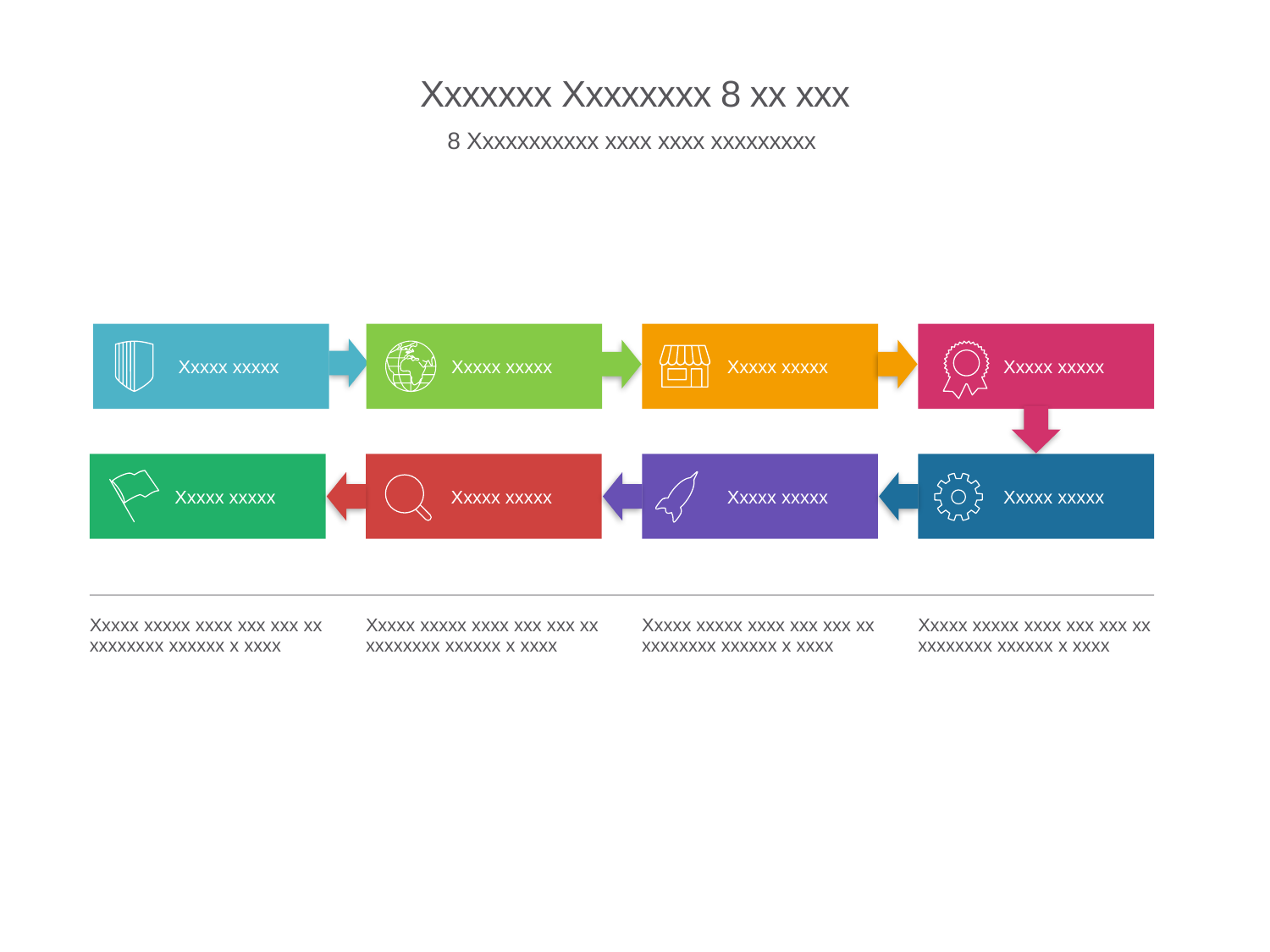

# Xxxxxxx Xxxxxxxx 8 xx xxx
8 Xxxxxxxxxxx xxxx xxxx xxxxxxxxx
Xxxxx xxxxx
Xxxxx xxxxx
Xxxxx xxxxx
Xxxxx xxxxx

Xxxxx xxxxx
Xxxxx xxxxx
Xxxxx xxxxx
Xxxxx xxxxx

Xxxxx xxxxx xxxx xxx xxx xx xxxxxxxx xxxxxx x xxxx
Xxxxx xxxxx xxxx xxx xxx xx xxxxxxxx xxxxxx x xxxx
Xxxxx xxxxx xxxx xxx xxx xx xxxxxxxx xxxxxx x xxxx
Xxxxx xxxxx xxxx xxx xxx xx xxxxxxxx xxxxxx x xxxx